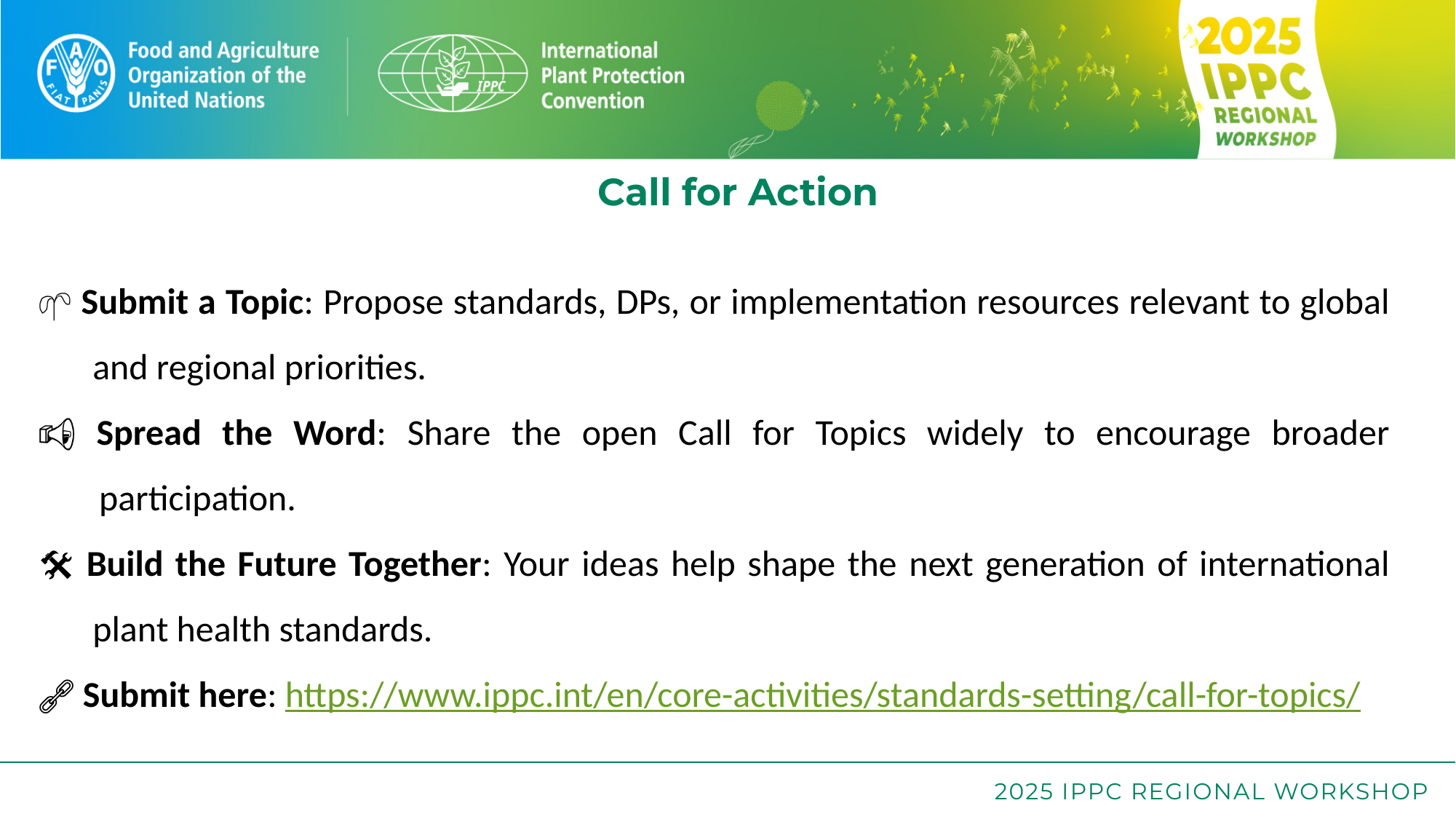

# Call for Action

🌱 Submit a Topic: Propose standards, DPs, or implementation resources relevant to global and regional priorities.
📢 Spread the Word: Share the open Call for Topics widely to encourage broader participation.
🛠 Build the Future Together: Your ideas help shape the next generation of international plant health standards.
🔗 Submit here: https://www.ippc.int/en/core-activities/standards-setting/call-for-topics/